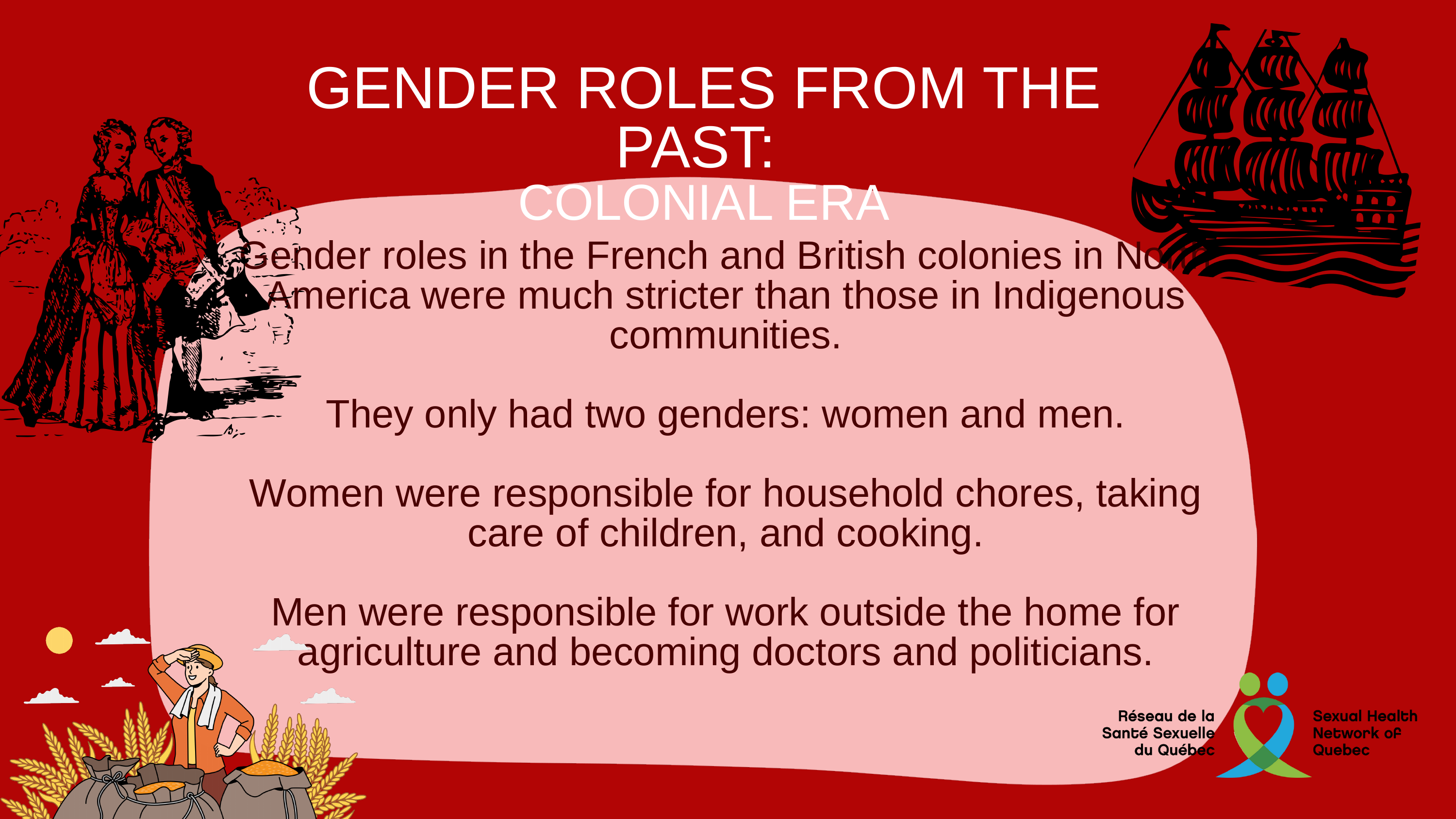

GENDER ROLES FROM THE PAST:
COLONIAL ERA

Gender roles in the French and British colonies in North America were much stricter than those in Indigenous communities.

They only had two genders: women and men.

Women were responsible for household chores, taking care of children, and cooking.

Men were responsible for work outside the home for agriculture and becoming doctors and politicians.